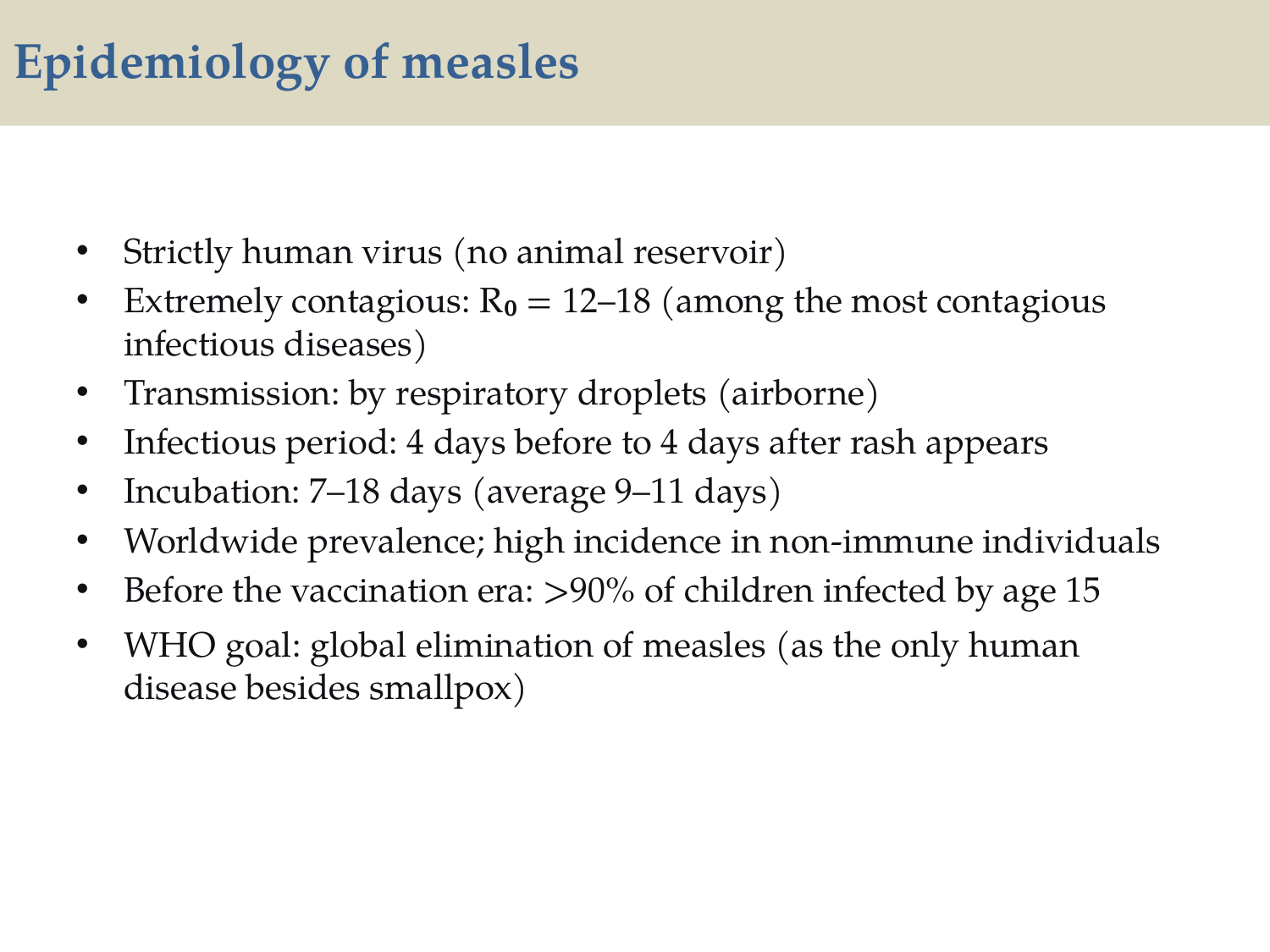

# Epidemiology of measles
Strictly human virus (no animal reservoir)
Extremely contagious: R₀ = 12–18 (among the most contagious infectious diseases)
Transmission: by respiratory droplets (airborne)
Infectious period: 4 days before to 4 days after rash appears
Incubation: 7–18 days (average 9–11 days)
Worldwide prevalence; high incidence in non-immune individuals
Before the vaccination era: >90% of children infected by age 15
WHO goal: global elimination of measles (as the only human disease besides smallpox)